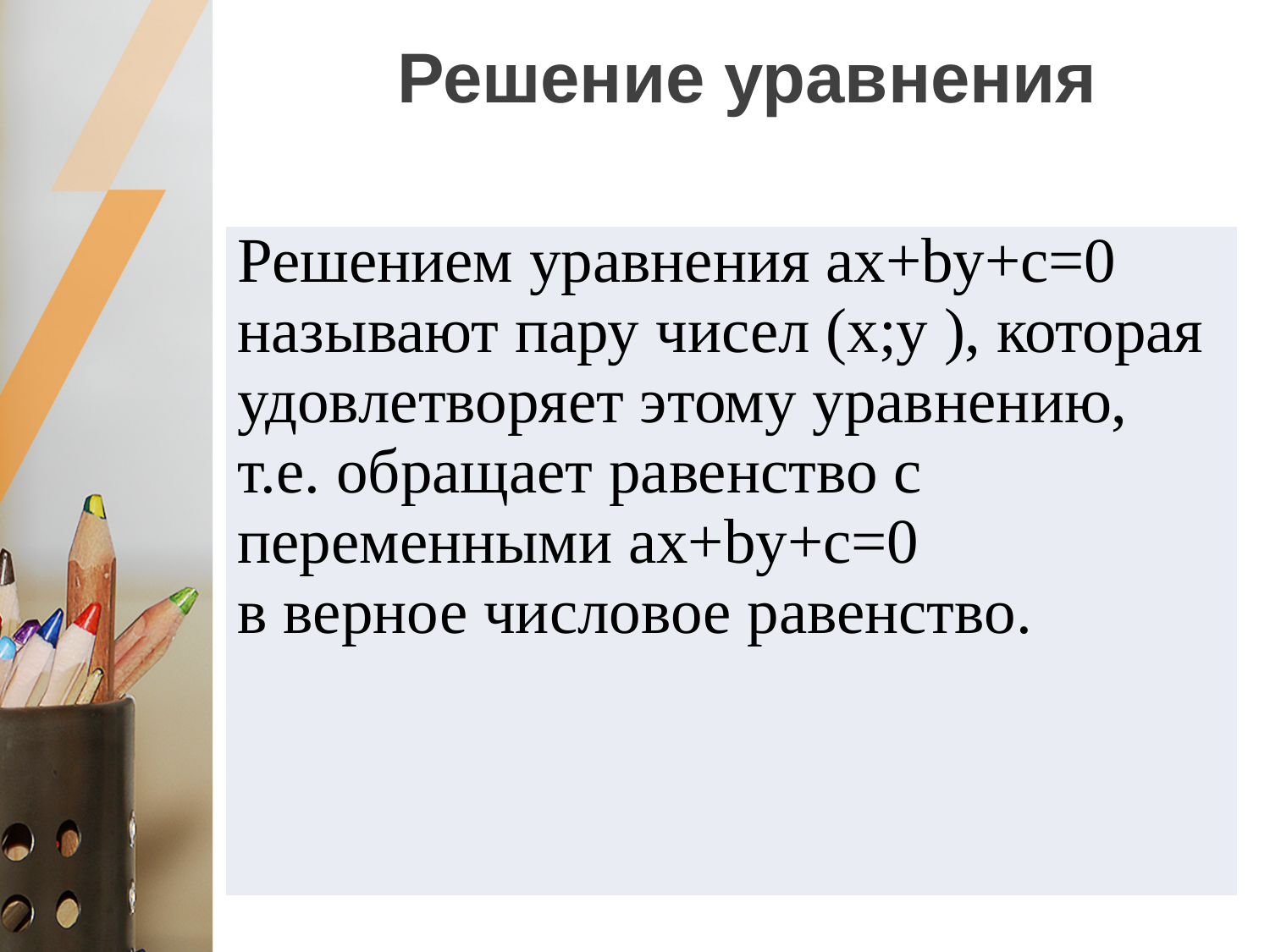

# Решение уравнения
| Решением уравнения ax+by+c=0  называют пару чисел (x;y ), которая удовлетворяет этому уравнению, т.е. обращает равенство с переменными ax+by+c=0 в верное числовое равенство. |
| --- |